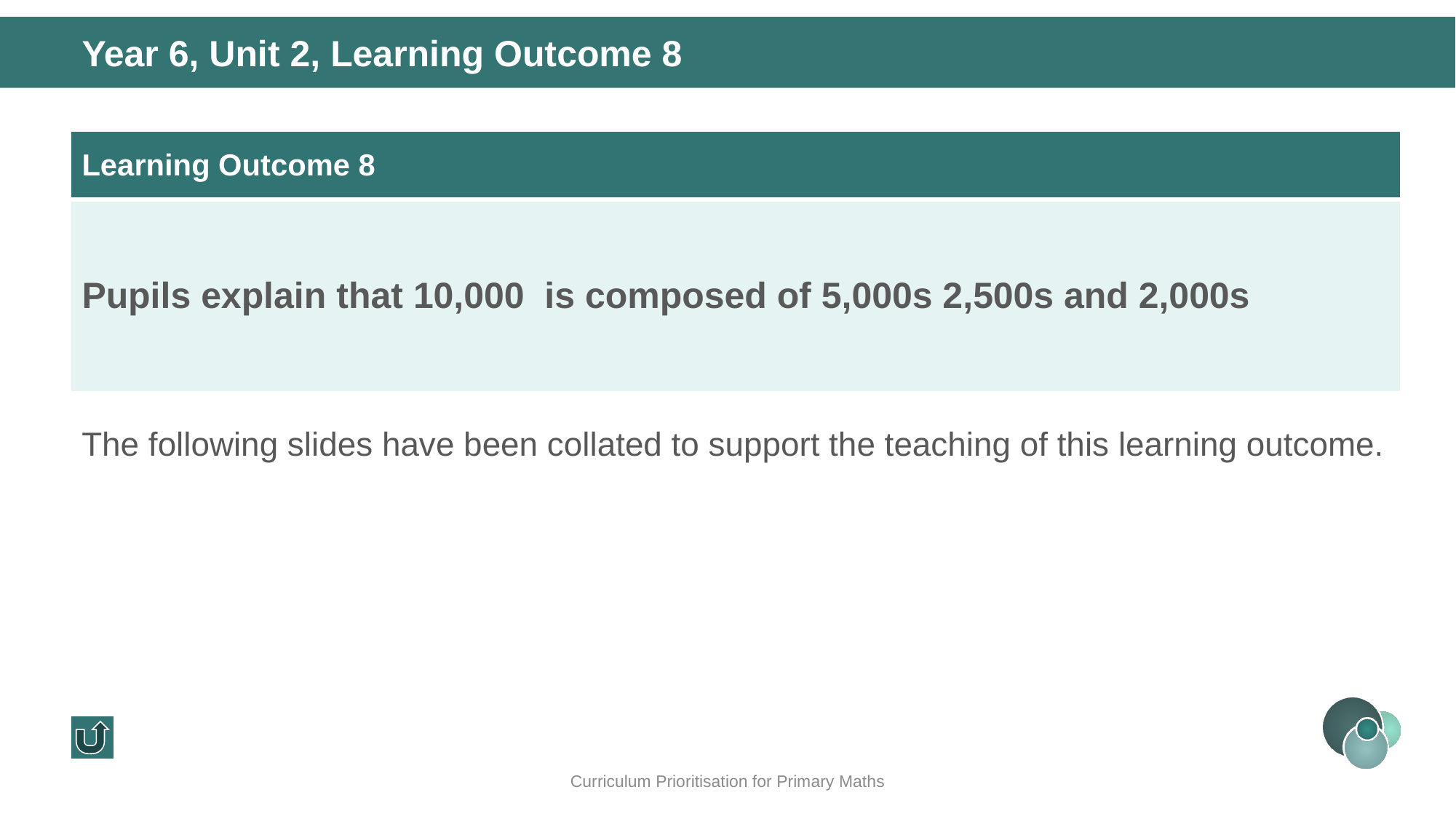

Year 6, Unit 2, Learning Outcome 8
| Learning Outcome 8 |
| --- |
| Pupils explain that 10,000 is composed of 5,000s 2,500s and 2,000s |
The following slides have been collated to support the teaching of this learning outcome.

Curriculum Prioritisation for Primary Maths